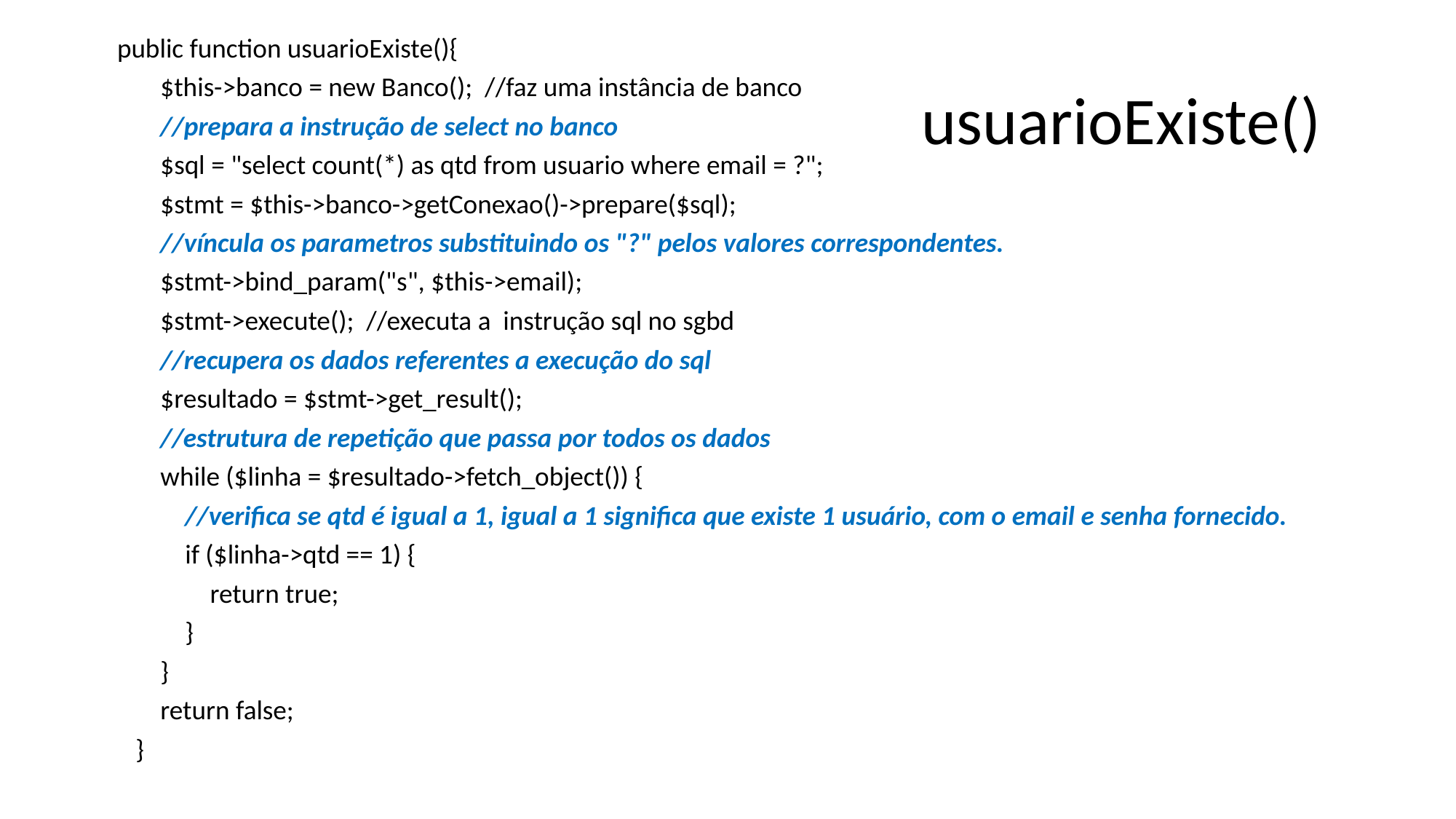

public function usuarioExiste(){
        $this->banco = new Banco();  //faz uma instância de banco
        //prepara a instrução de select no banco
        $sql = "select count(*) as qtd from usuario where email = ?";
        $stmt = $this->banco->getConexao()->prepare($sql);
        //víncula os parametros substituindo os "?" pelos valores correspondentes.
        $stmt->bind_param("s", $this->email);
        $stmt->execute();  //executa a  instrução sql no sgbd
        //recupera os dados referentes a execução do sql
        $resultado = $stmt->get_result();
        //estrutura de repetição que passa por todos os dados
        while ($linha = $resultado->fetch_object()) {
            //verifica se qtd é igual a 1, igual a 1 significa que existe 1 usuário, com o email e senha fornecido.
            if ($linha->qtd == 1) {
                return true;
            }
        }
        return false;
    }
# usuarioExiste()